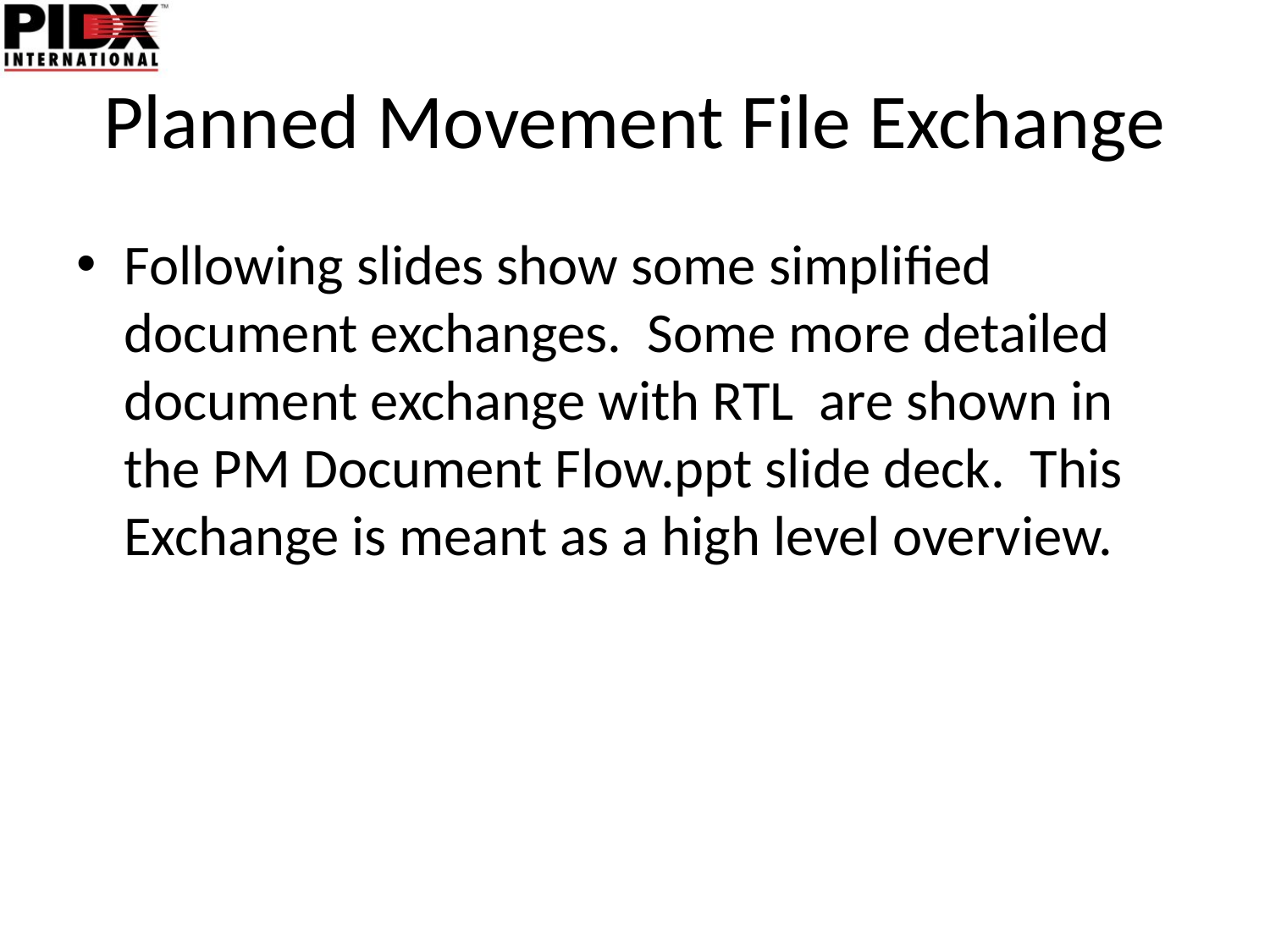

# Planned Movement File Exchange
Following slides show some simplified document exchanges.  Some more detailed document exchange with RTL  are shown in the PM Document Flow.ppt slide deck.  This Exchange is meant as a high level overview.